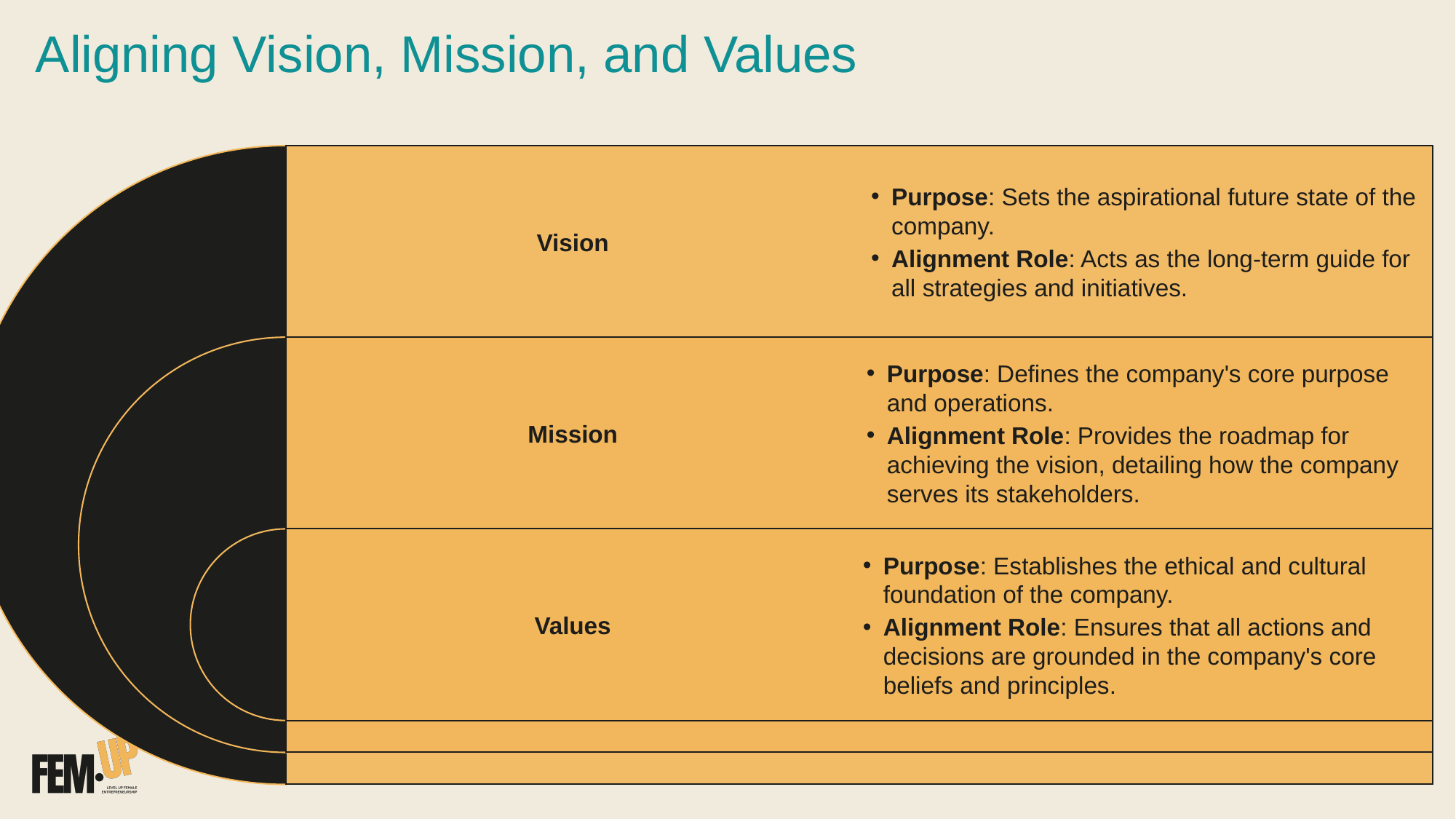

# Aligning Vision, Mission, and Values
Vision
Mission
Values
Purpose: Sets the aspirational future state of the company.
Alignment Role: Acts as the long-term guide for all strategies and initiatives.
Purpose: Defines the company's core purpose and operations.
Alignment Role: Provides the roadmap for achieving the vision, detailing how the company serves its stakeholders.
Purpose: Establishes the ethical and cultural foundation of the company.
Alignment Role: Ensures that all actions and decisions are grounded in the company's core beliefs and principles.